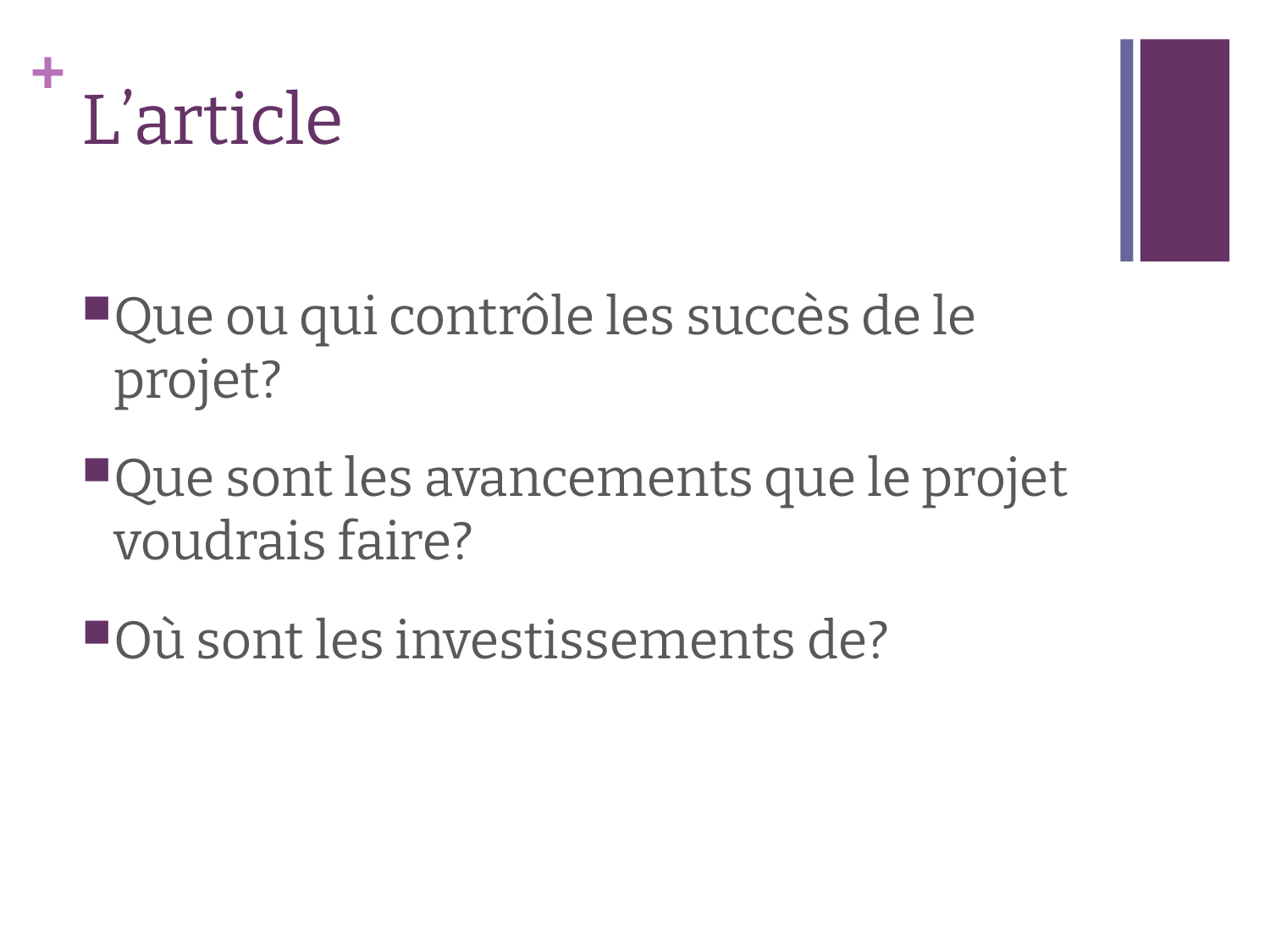

# L’article
Que ou qui contrôle les succès de le projet?
Que sont les avancements que le projet voudrais faire?
Où sont les investissements de?